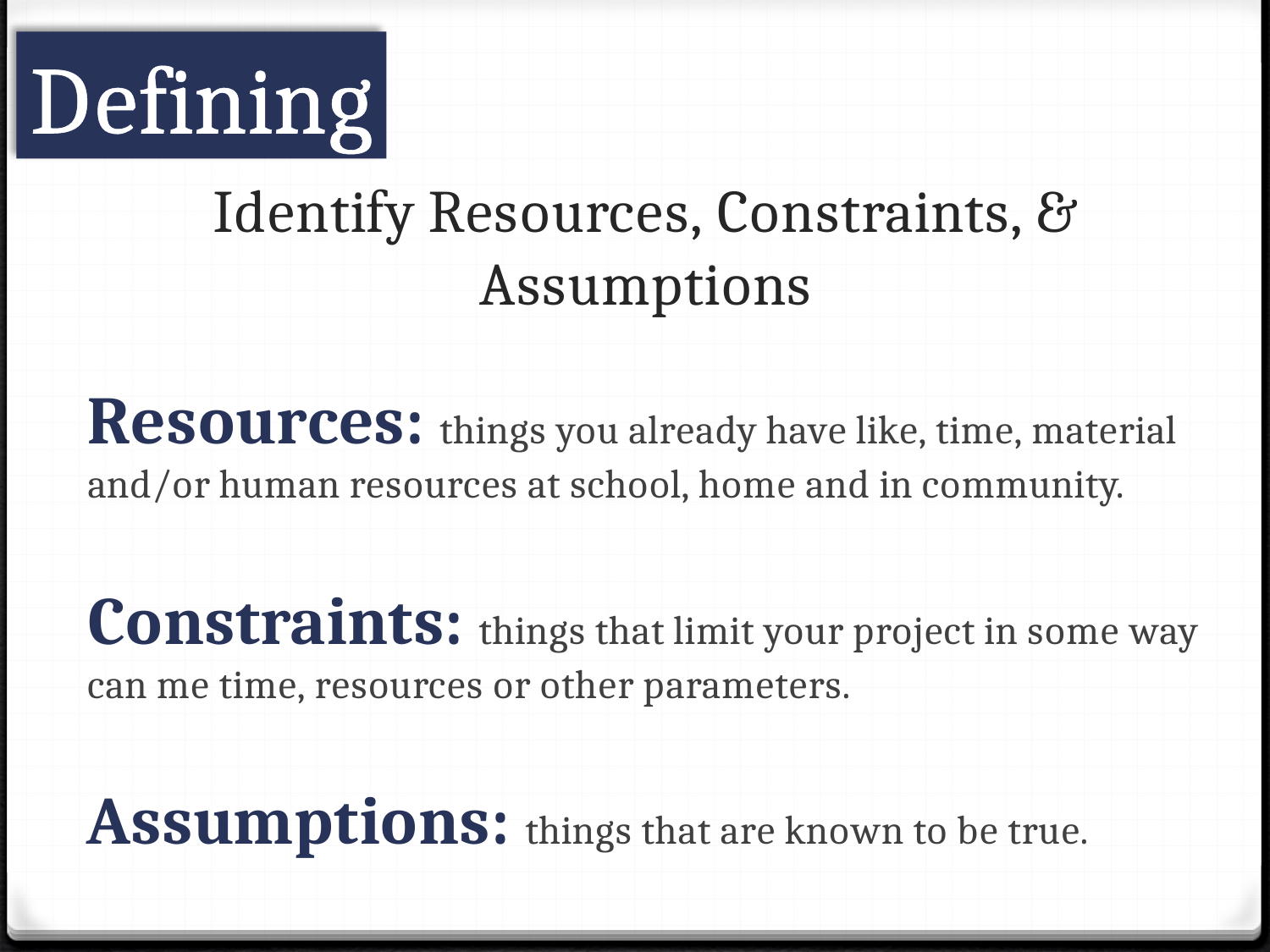

Defining
# Identify Resources, Constraints, & Assumptions
Resources: things you already have like, time, material and/or human resources at school, home and in community.

Constraints: things that limit your project in some way can me time, resources or other parameters.

Assumptions: things that are known to be true.